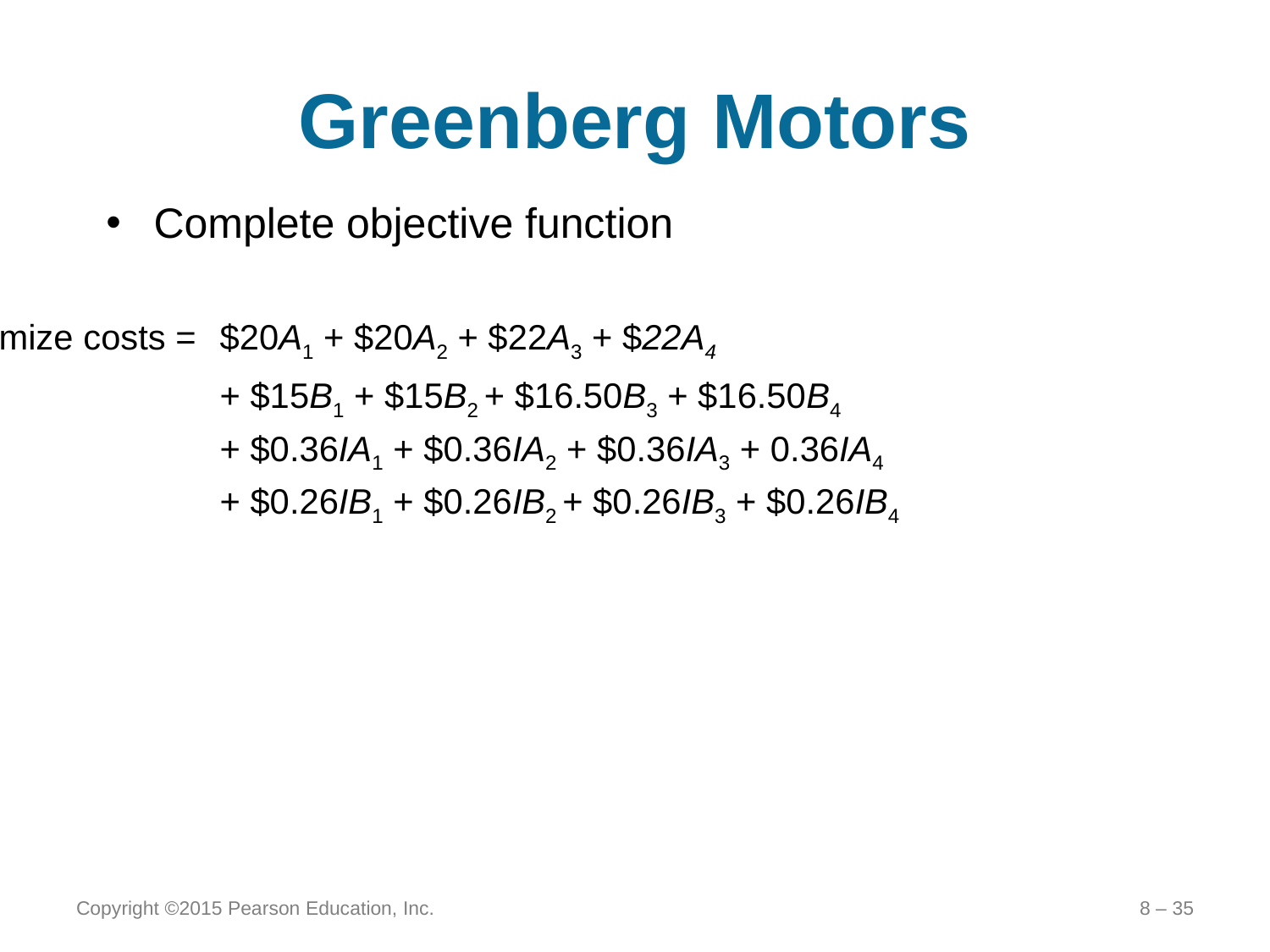

# Greenberg Motors
Complete objective function
Minimize costs =	$20A1 + $20A2 + $22A3 + $22A4
	+ $15B1 + $15B2 + $16.50B3 + $16.50B4
+ $0.36IA1 + $0.36IA2 + $0.36IA3 + 0.36IA4
+ $0.26IB1 + $0.26IB2 + $0.26IB3 + $0.26IB4
Copyright ©2015 Pearson Education, Inc.
8 – 35